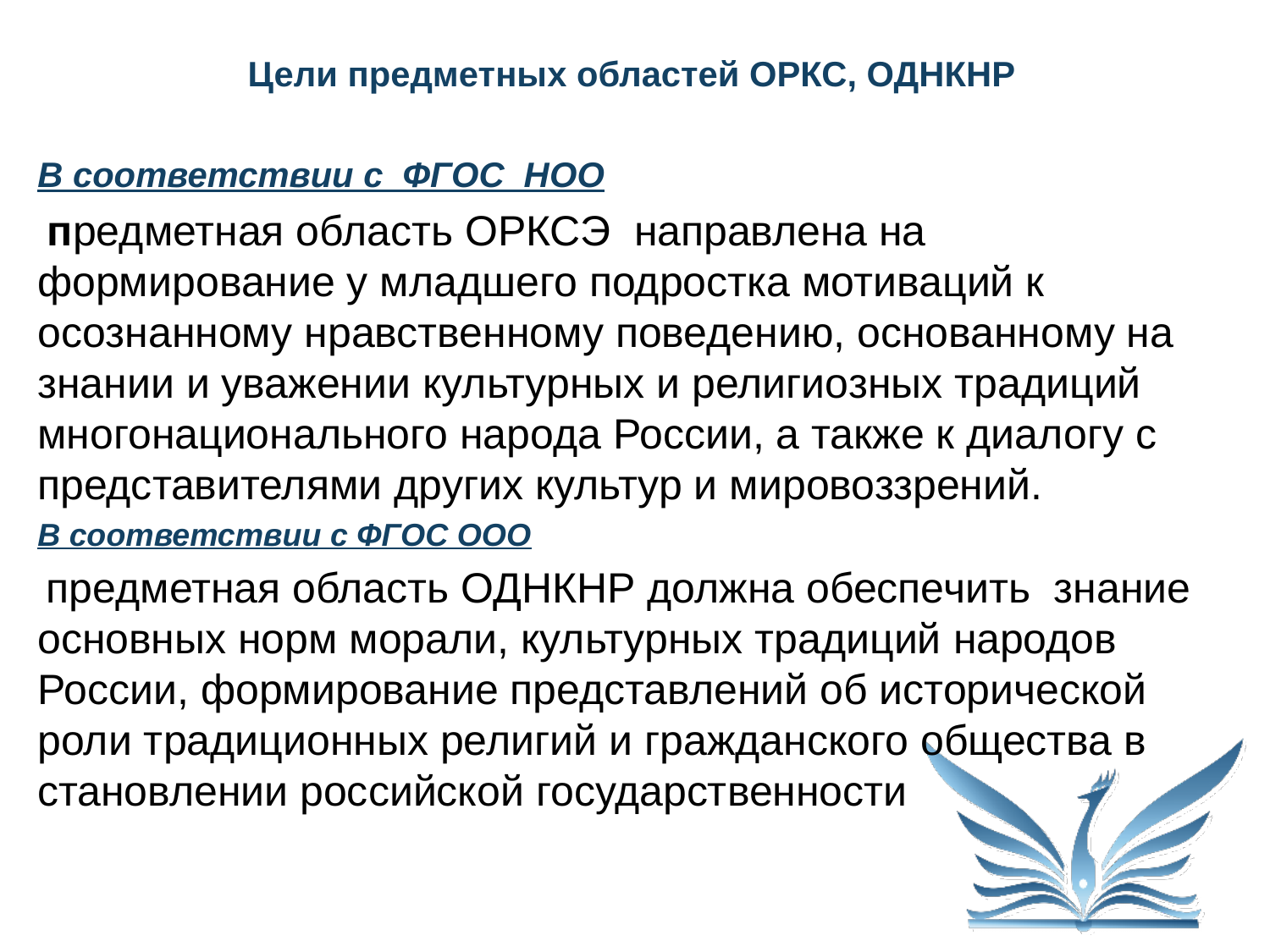

# Цели предметных областей ОРКС, ОДНКНР
В соответствии с  ФГОС  НОО
 предметная область ОРКСЭ  направлена на  формирование у младшего подростка мотиваций к осознанному нравственному поведению, основанному на знании и уважении культурных и религиозных традиций многонационального народа России, а также к диалогу с представителями других культур и мировоззрений.
В соответствии с ФГОС ООО
 предметная область ОДНКНР должна обеспечить  знание основных норм морали, культурных традиций народов России, формирование представлений об исторической роли традиционных религий и гражданского общества в становлении российской государственности